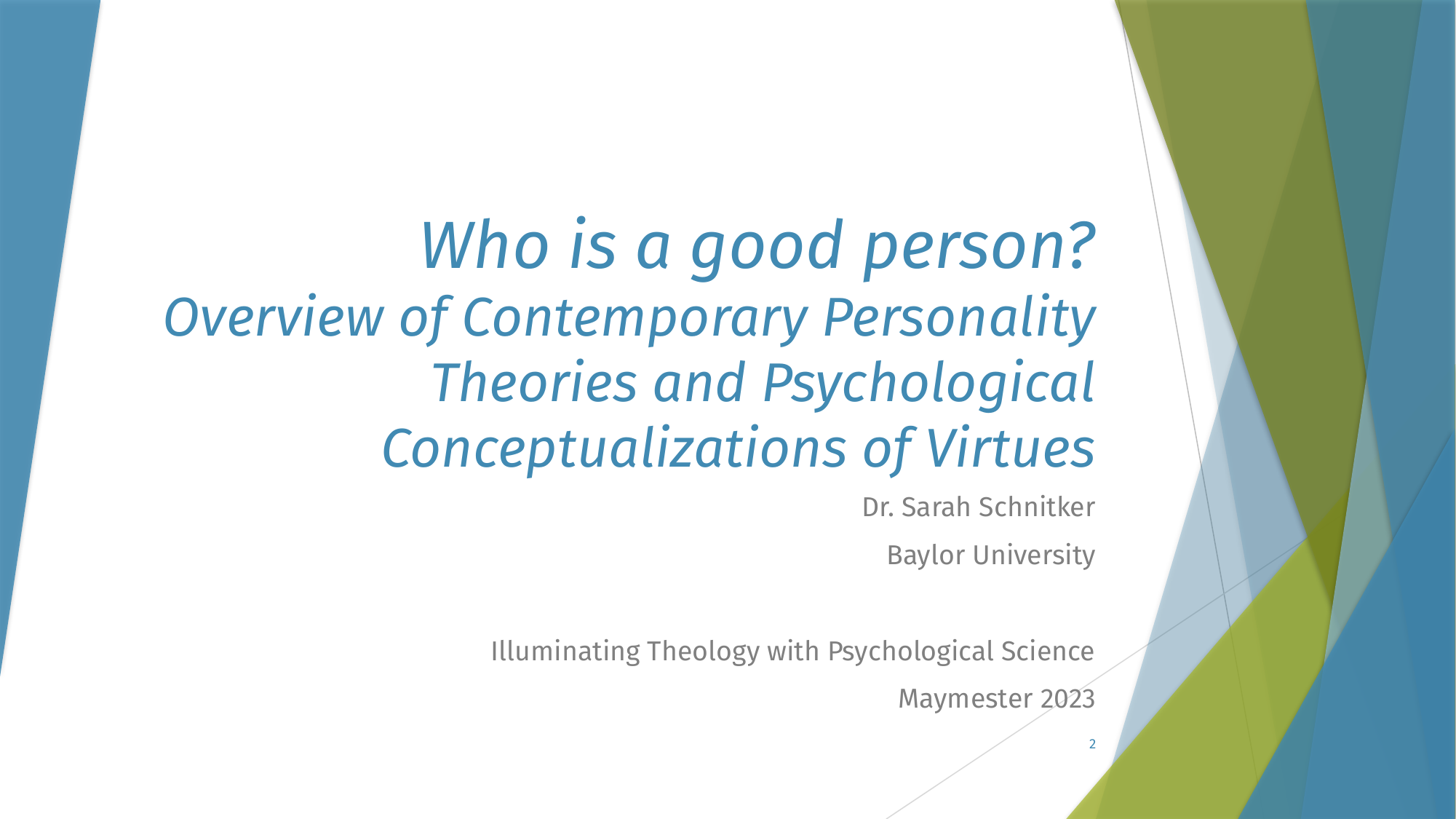

# Who is a good person? Overview of Contemporary Personality Theories and Psychological Conceptualizations of Virtues
Dr. Sarah Schnitker
Baylor University

Illuminating Theology with Psychological Science
Maymester 2023

2